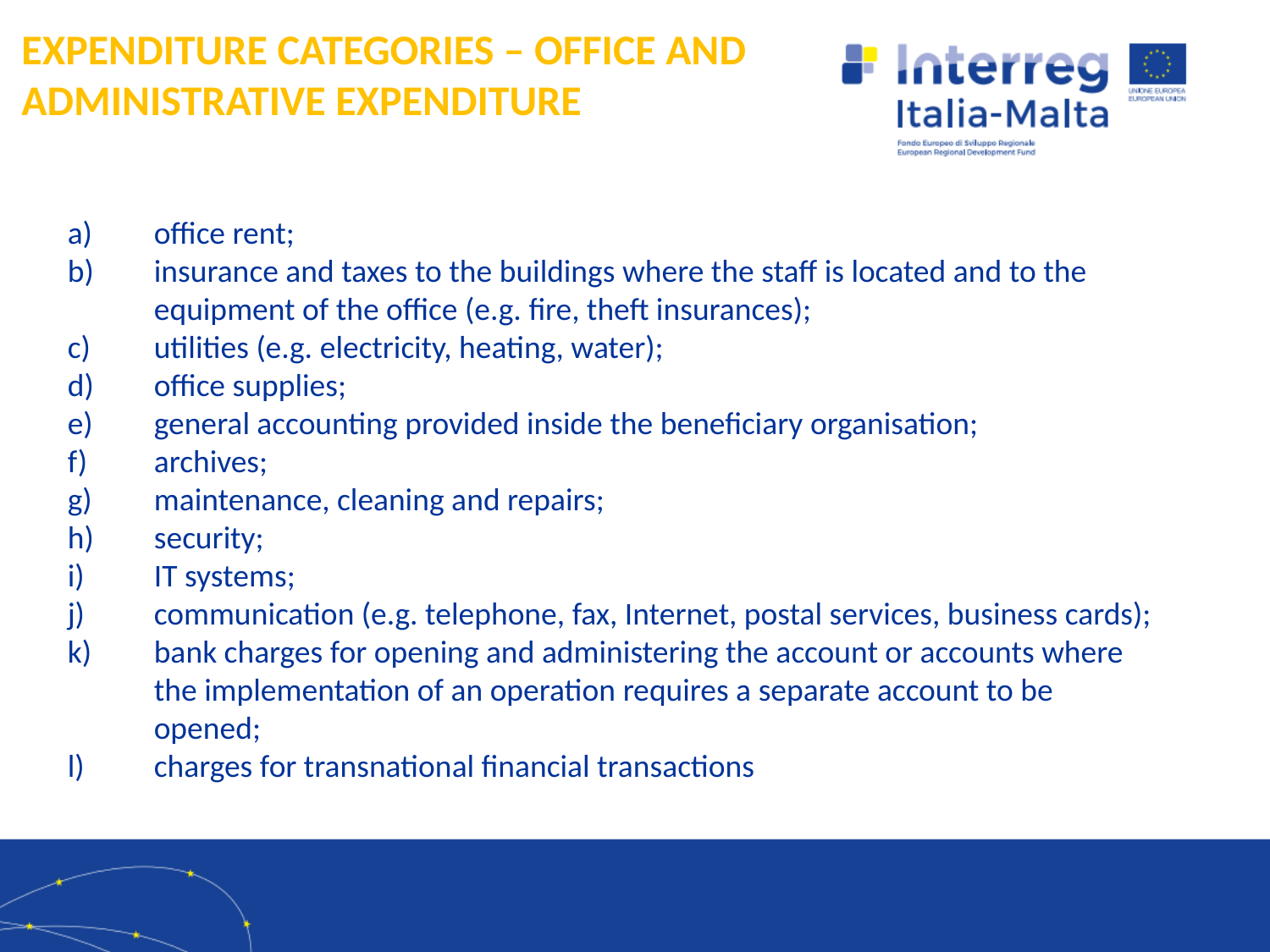

EXPENDITURE CATEGORIES – OFFICE AND ADMINISTRATIVE EXPENDITURE

a)	office rent;
b)	insurance and taxes to the buildings where the staff is located and to the equipment of the office (e.g. fire, theft insurances);
c)	utilities (e.g. electricity, heating, water);
d)	office supplies;
e)	general accounting provided inside the beneficiary organisation;
f)	archives;
g)	maintenance, cleaning and repairs;
h)	security;
i)	IT systems;
j)	communication (e.g. telephone, fax, Internet, postal services, business cards);
k)	bank charges for opening and administering the account or accounts where the implementation of an operation requires a separate account to be opened;
l)	charges for transnational financial transactions